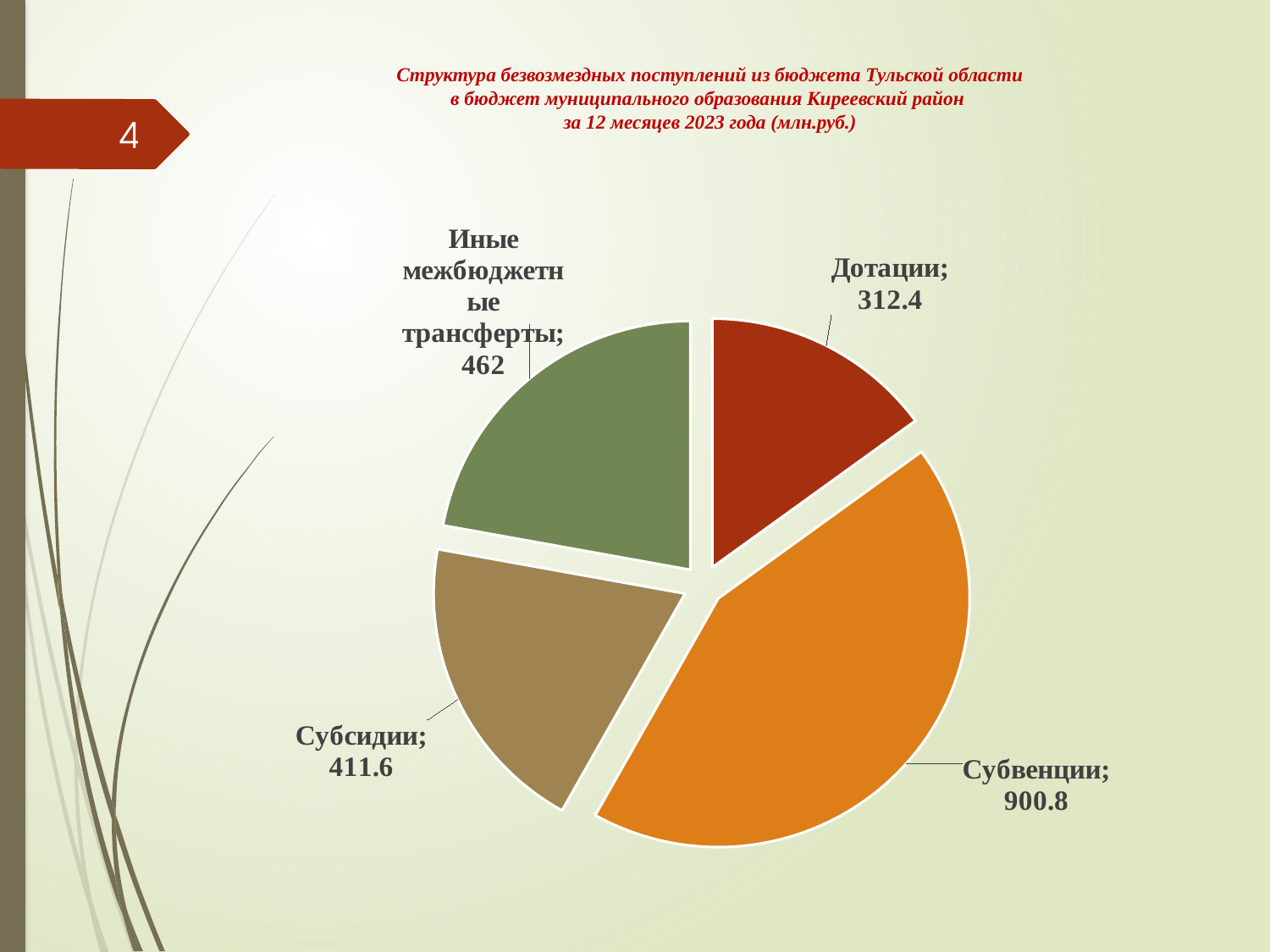

# Структура безвозмездных поступлений из бюджета Тульской области в бюджет муниципального образования Киреевский район за 12 месяцев 2023 года (млн.руб.)
4

### Chart

| Category | Столбец1 |
|---|---|
| Дотации | 312.4 |
| Субвенции | 900.8 |
| Субсидии | 411.6 |
| Иные межбюджетные трансферты | 462.0 |